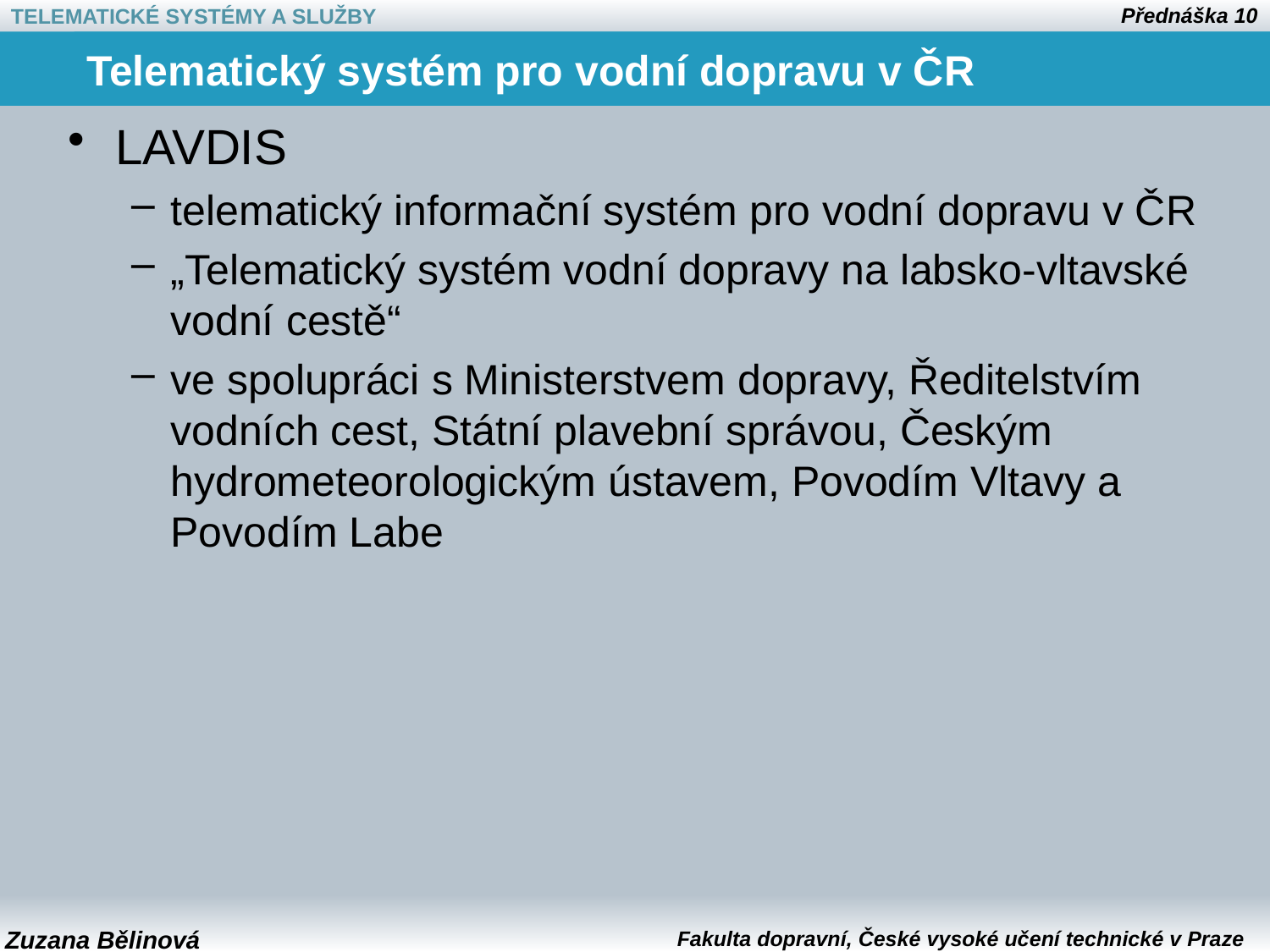

# Telematický systém pro vodní dopravu v ČR
LAVDIS
telematický informační systém pro vodní dopravu v ČR
„Telematický systém vodní dopravy na labsko-vltavské vodní cestě“
ve spolupráci s Ministerstvem dopravy, Ředitelstvím vodních cest, Státní plavební správou, Českým hydrometeorologickým ústavem, Povodím Vltavy a Povodím Labe